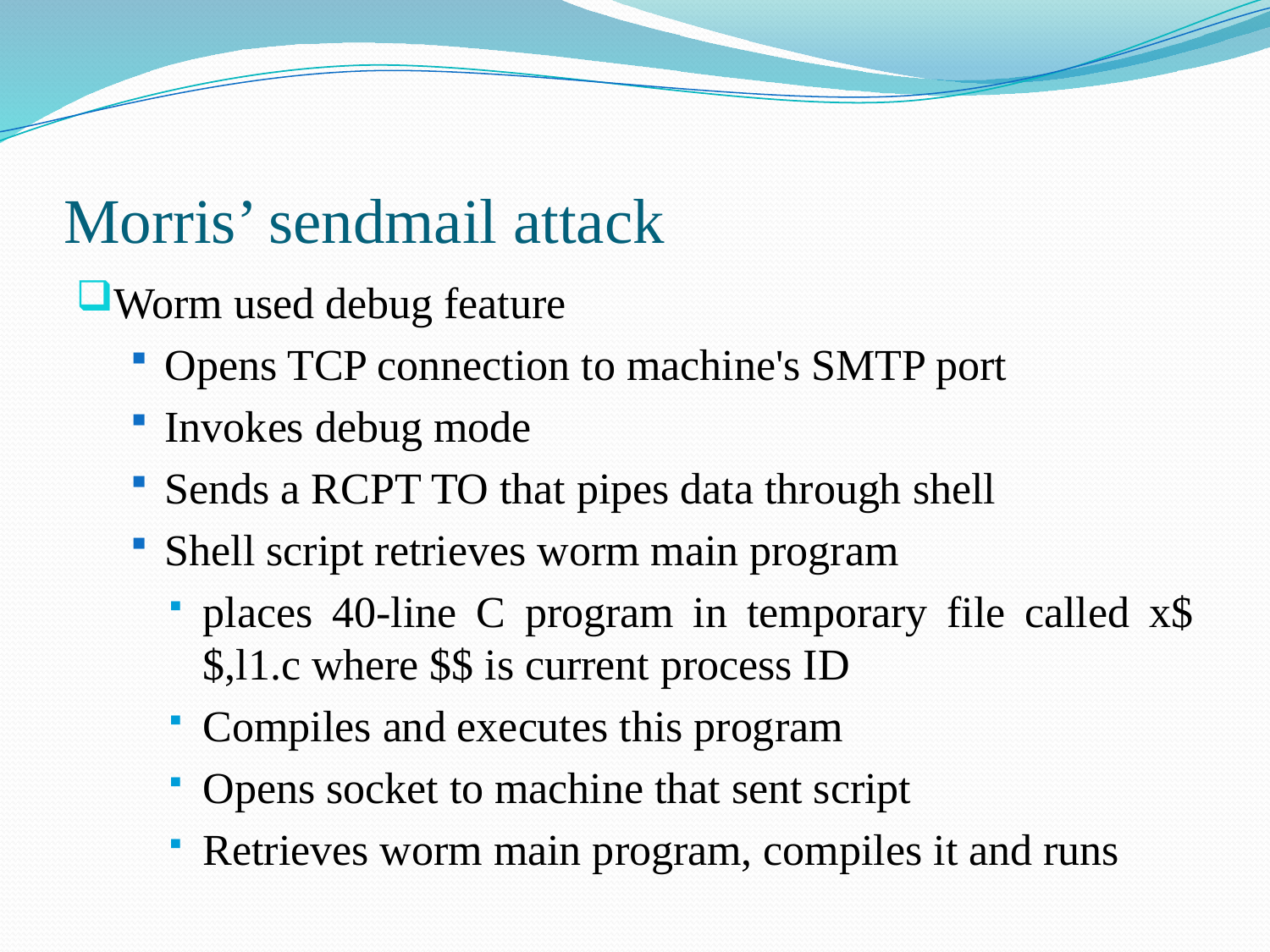

# Morris’ sendmail attack
Worm used debug feature
Opens TCP connection to machine's SMTP port
Invokes debug mode
Sends a RCPT TO that pipes data through shell
Shell script retrieves worm main program
places 40-line C program in temporary file called x$$,l1.c where $$ is current process ID
Compiles and executes this program
Opens socket to machine that sent script
Retrieves worm main program, compiles it and runs